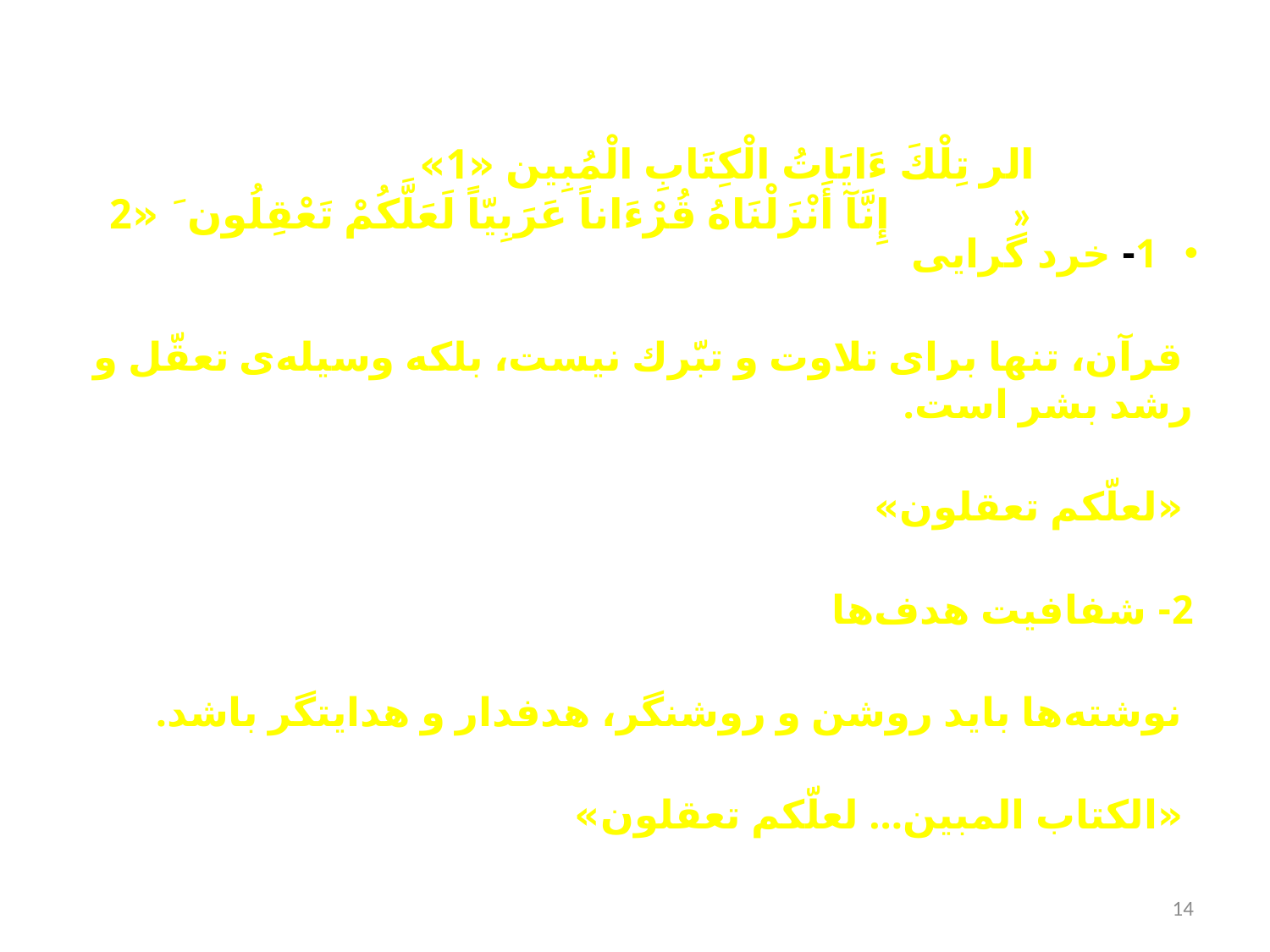

# الر تِلْكَ ءَایَاتُ الْكِتَابِ الْمُبِین «1» إِنَّآ أَنْزَلْنَاهُ قُرْءَاناً عَرَبِیّاً لَعَلَّكُمْ تَعْقِلُون َ«2»
1- خرد گرایی
 قرآن، تنها برای تلاوت و تبّرك نیست، بلكه وسیله‌ی تعقّل و رشد بشر است.
 «لعلّكم تعقلون»
2- شفافیت هدف‌ها
 نوشته‌ها باید روشن و روشنگر، هدفدار و هدایتگر باشد.
 «الكتاب المبین... لعلّكم تعقلون»

14